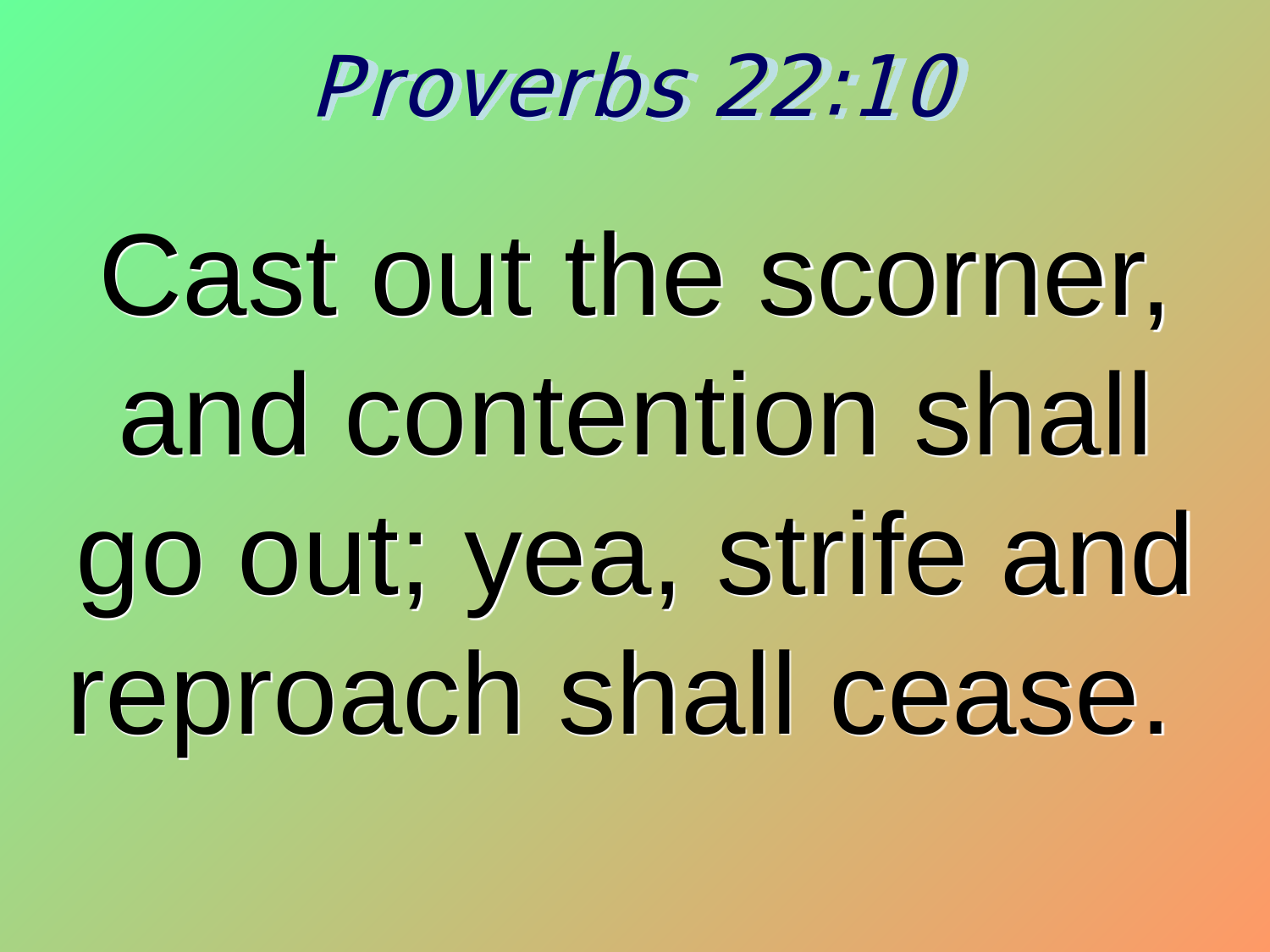

Proverbs 22:10
Cast out the scorner, and contention shall go out; yea, strife and reproach shall cease.